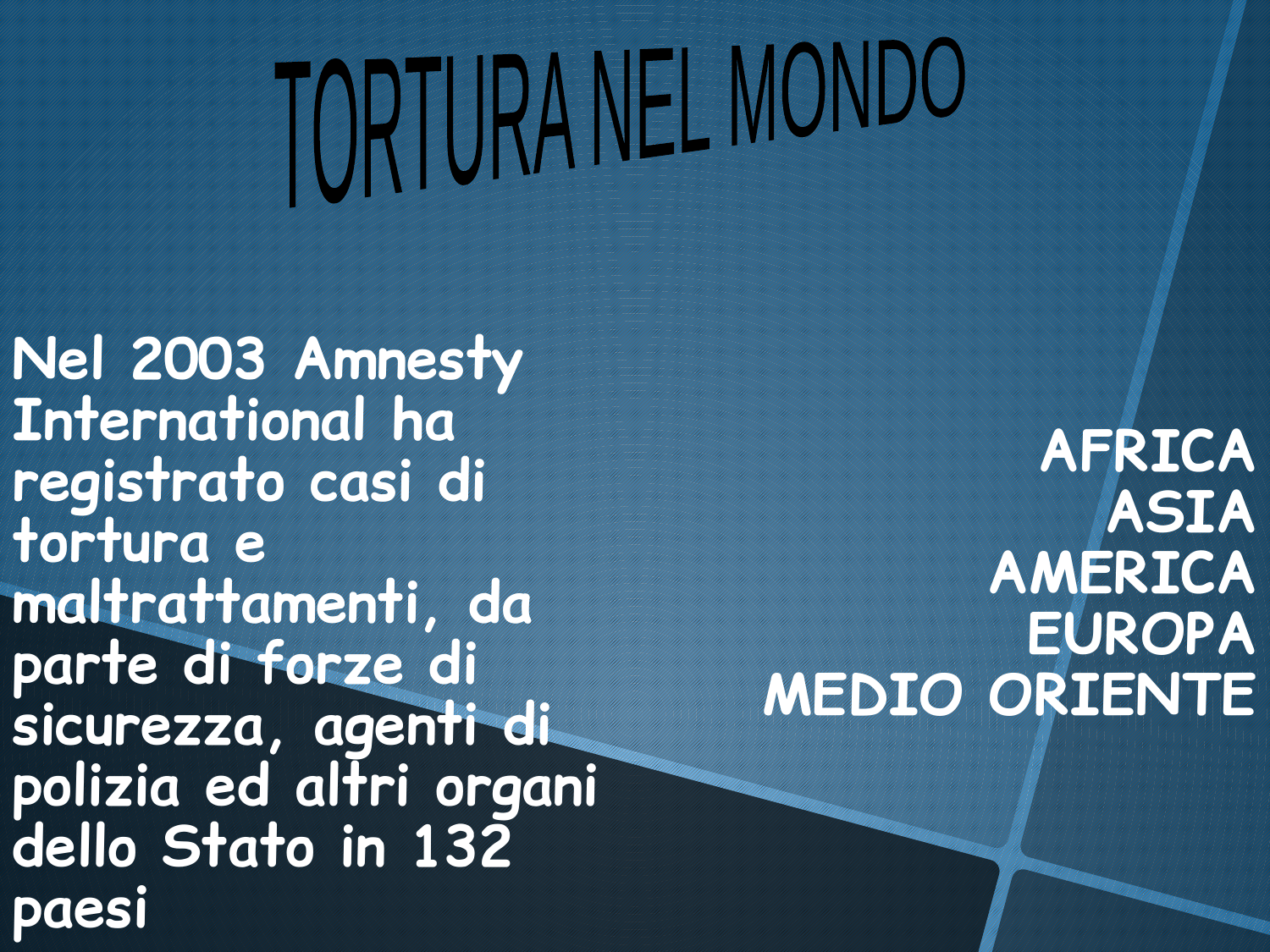

TORTURA NEL MONDO
Nel 2003 Amnesty International ha registrato casi di tortura e maltrattamenti, da parte di forze di sicurezza, agenti di polizia ed altri organi dello Stato in 132 paesi
AFRICA
ASIA
AMERICA
EUROPA
MEDIO ORIENTE